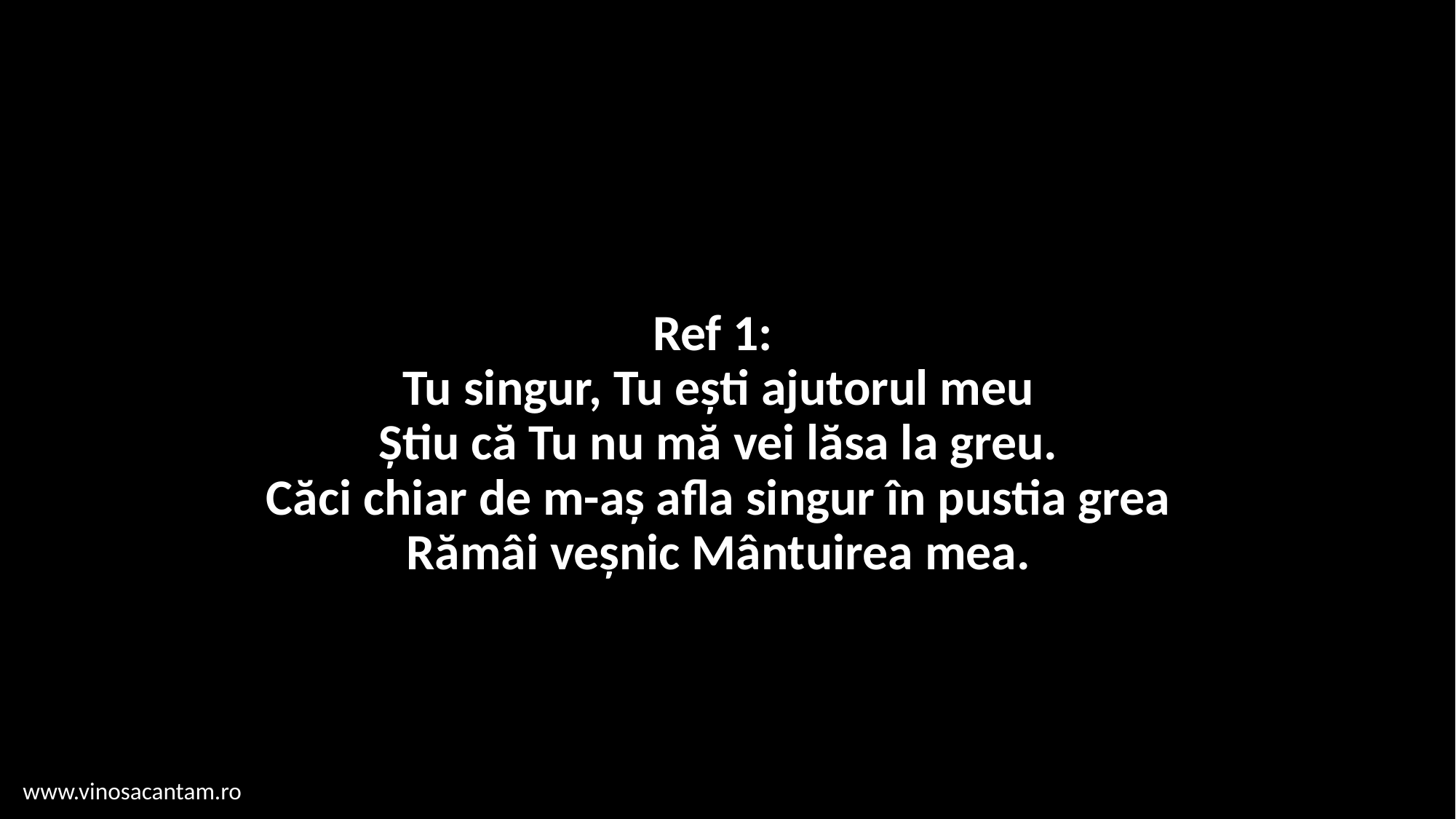

# Ref 1: Tu singur, Tu eşti ajutorul meu Ştiu că Tu nu mă vei lăsa la greu. Căci chiar de m-aş afla singur în pustia grea Rămâi veşnic Mântuirea mea.
www.vinosacantam.ro